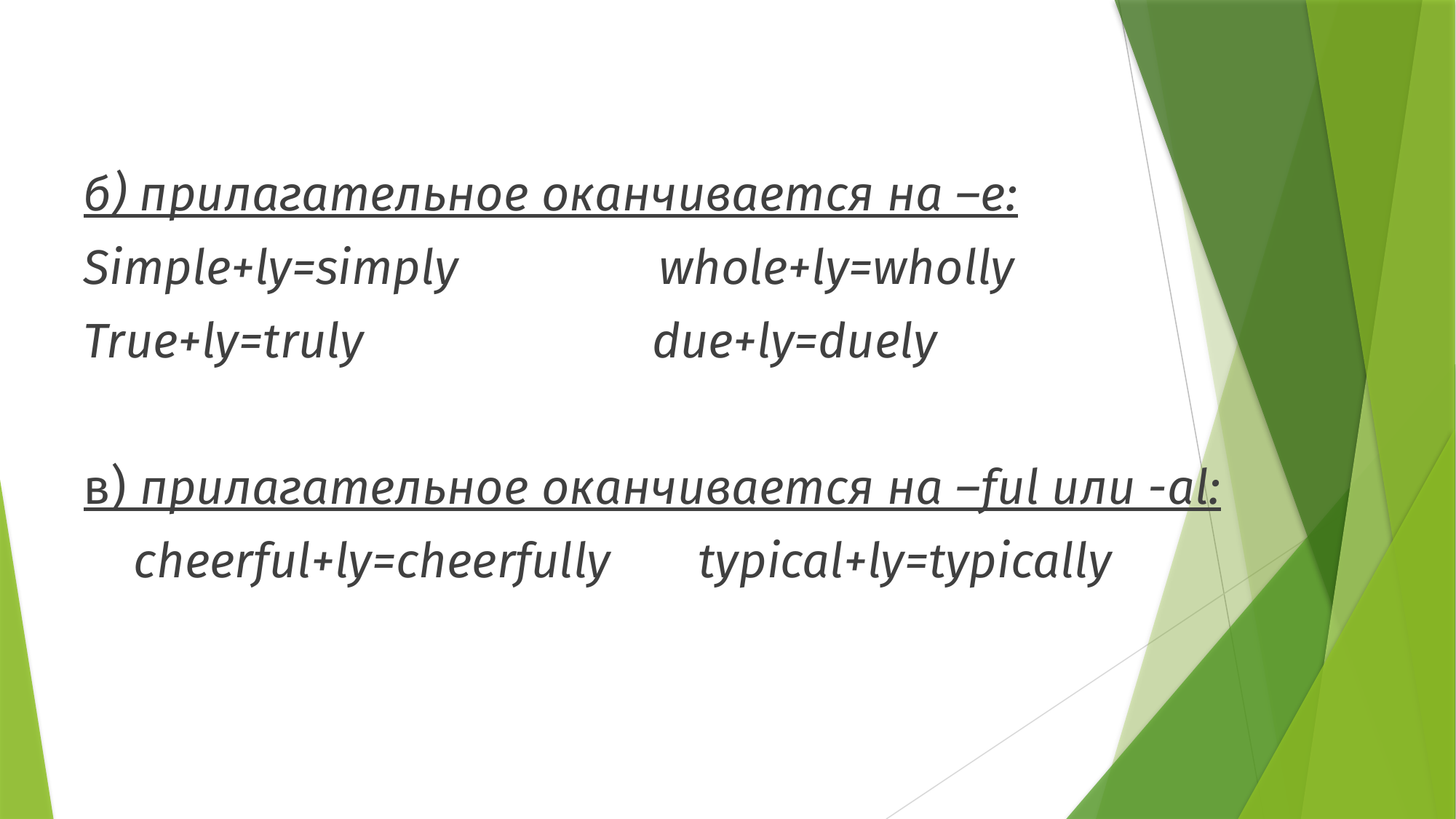

б) прилагательное оканчивается на –е:
Simple+ly=simply                whole+ly=wholly
True+ly=truly                       due+ly=duely

в) прилагательное оканчивается на –ful или -al:
    cheerful+ly=cheerfully       typical+ly=typically